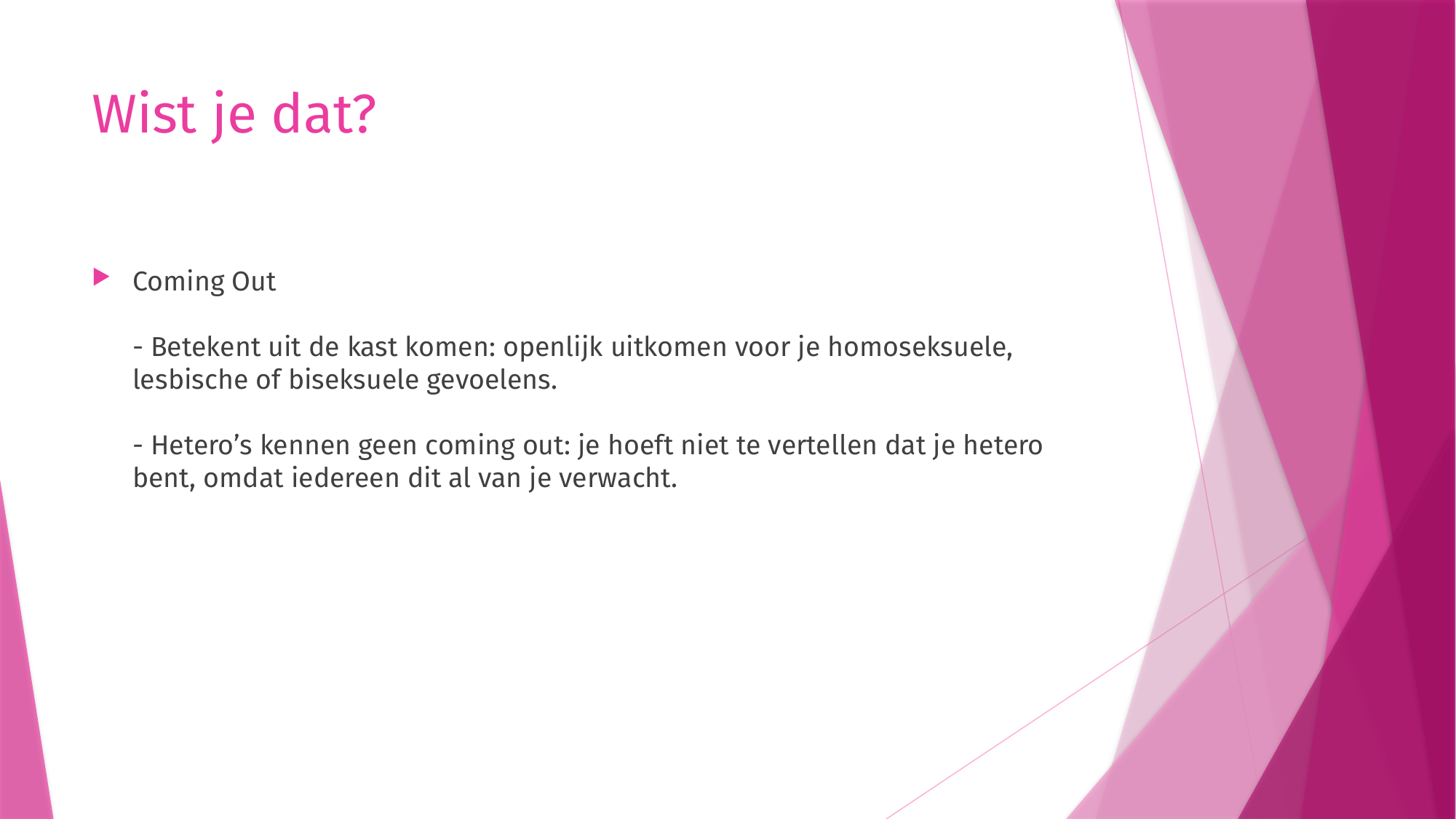

# Wist je dat?
Coming Out
- Betekent uit de kast komen: openlijk uitkomen voor je homoseksuele, lesbische of biseksuele gevoelens.
- Hetero’s kennen geen coming out: je hoeft niet te vertellen dat je hetero bent, omdat iedereen dit al van je verwacht.